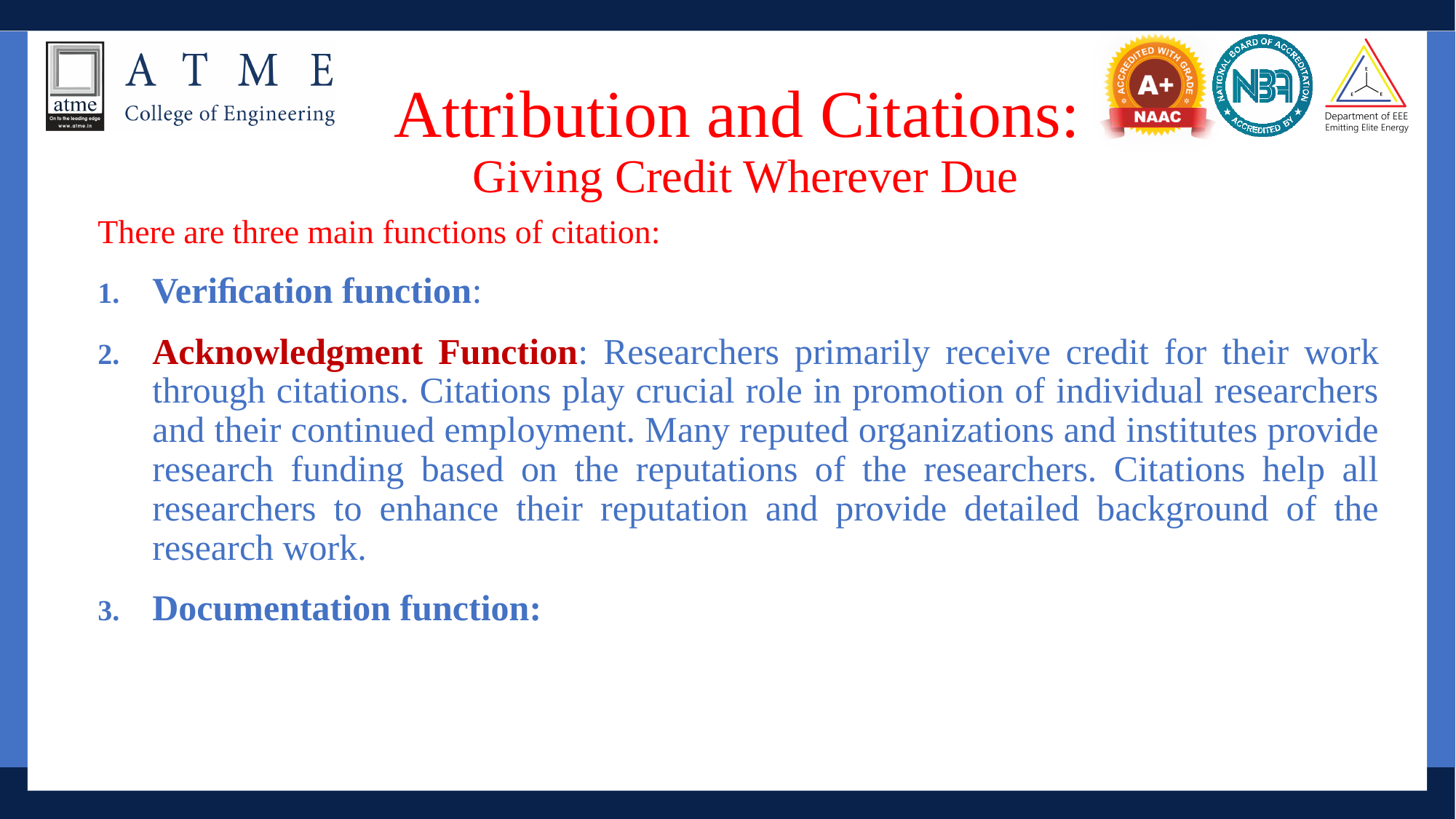

# Attribution and Citations: Giving Credit Wherever Due
There are three main functions of citation:
Veriﬁcation function:
Acknowledgment Function: Researchers primarily receive credit for their work through citations. Citations play crucial role in promotion of individual researchers and their continued employment. Many reputed organizations and institutes provide research funding based on the reputations of the researchers. Citations help all researchers to enhance their reputation and provide detailed background of the research work.
Documentation function: